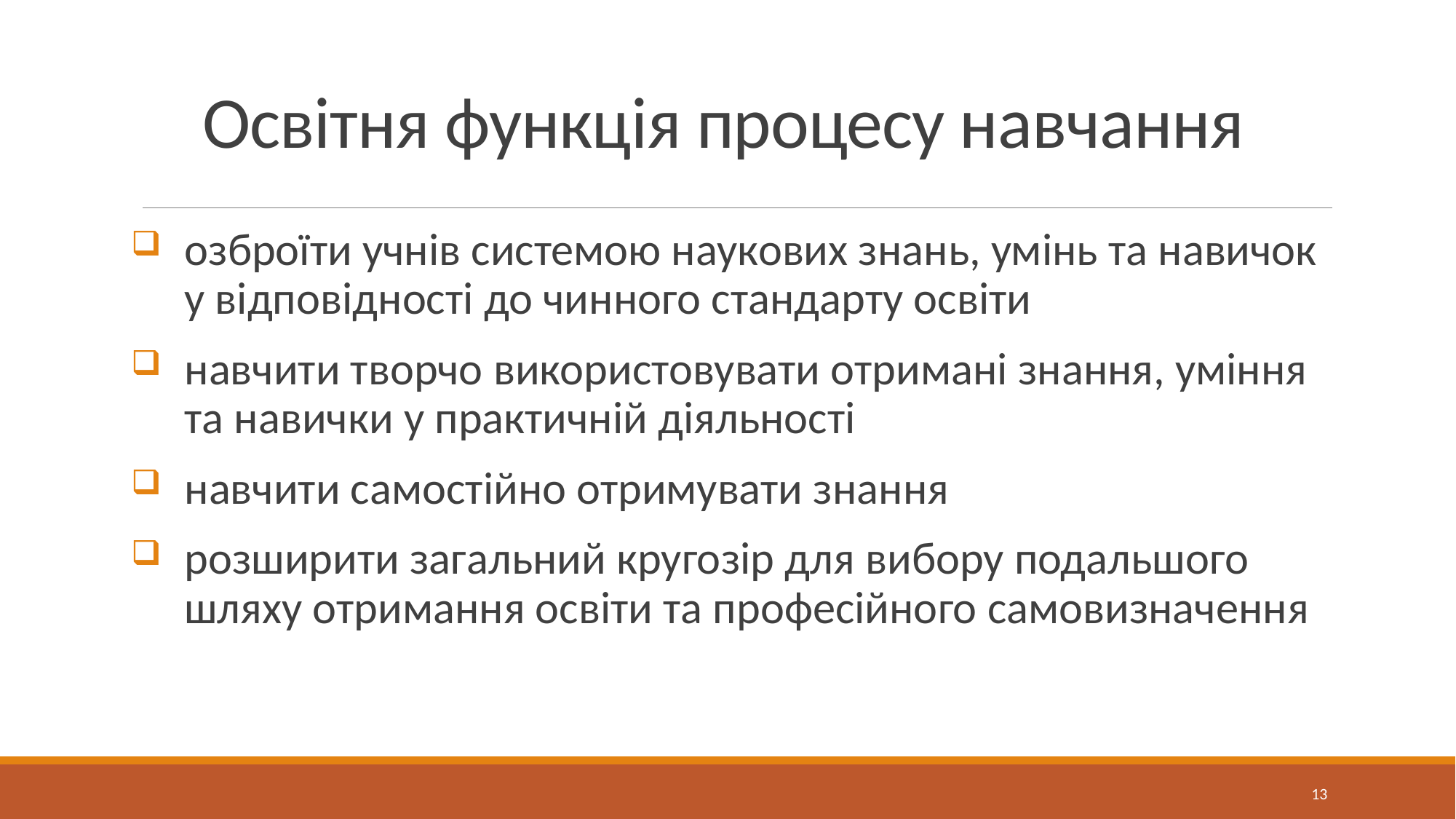

# Освітня функція процесу навчання
озброїти учнів системою наукових знань, умінь та навичок у відповідності до чинного стандарту освіти
навчити творчо використовувати отримані знання, уміння та навички у практичній діяльності
навчити самостійно отримувати знання
розширити загальний кругозір для вибору подальшого шляху отримання освіти та професійного самовизначення
13